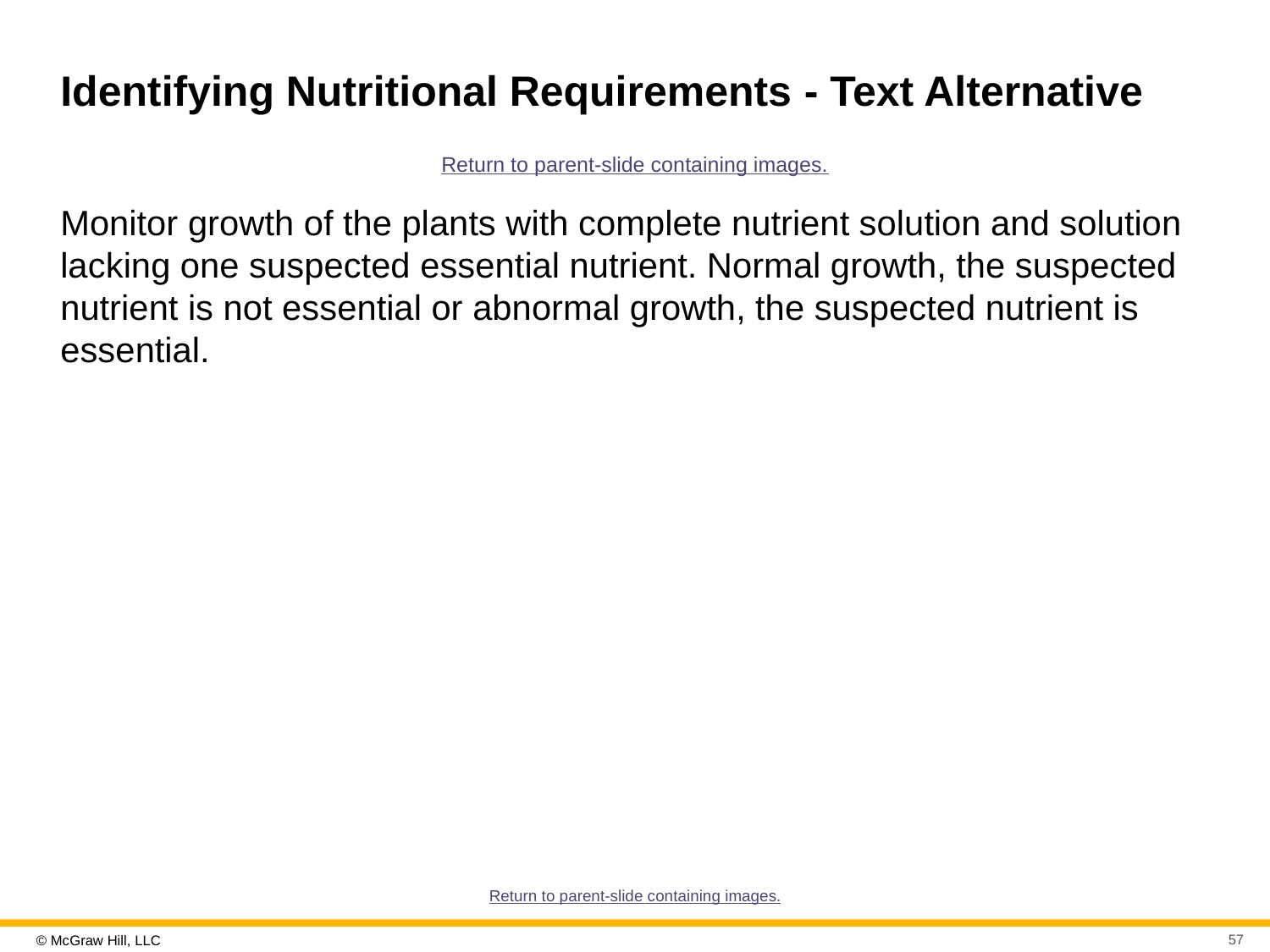

# Identifying Nutritional Requirements - Text Alternative
Return to parent-slide containing images.
Monitor growth of the plants with complete nutrient solution and solution lacking one suspected essential nutrient. Normal growth, the suspected nutrient is not essential or abnormal growth, the suspected nutrient is essential.
Return to parent-slide containing images.
57